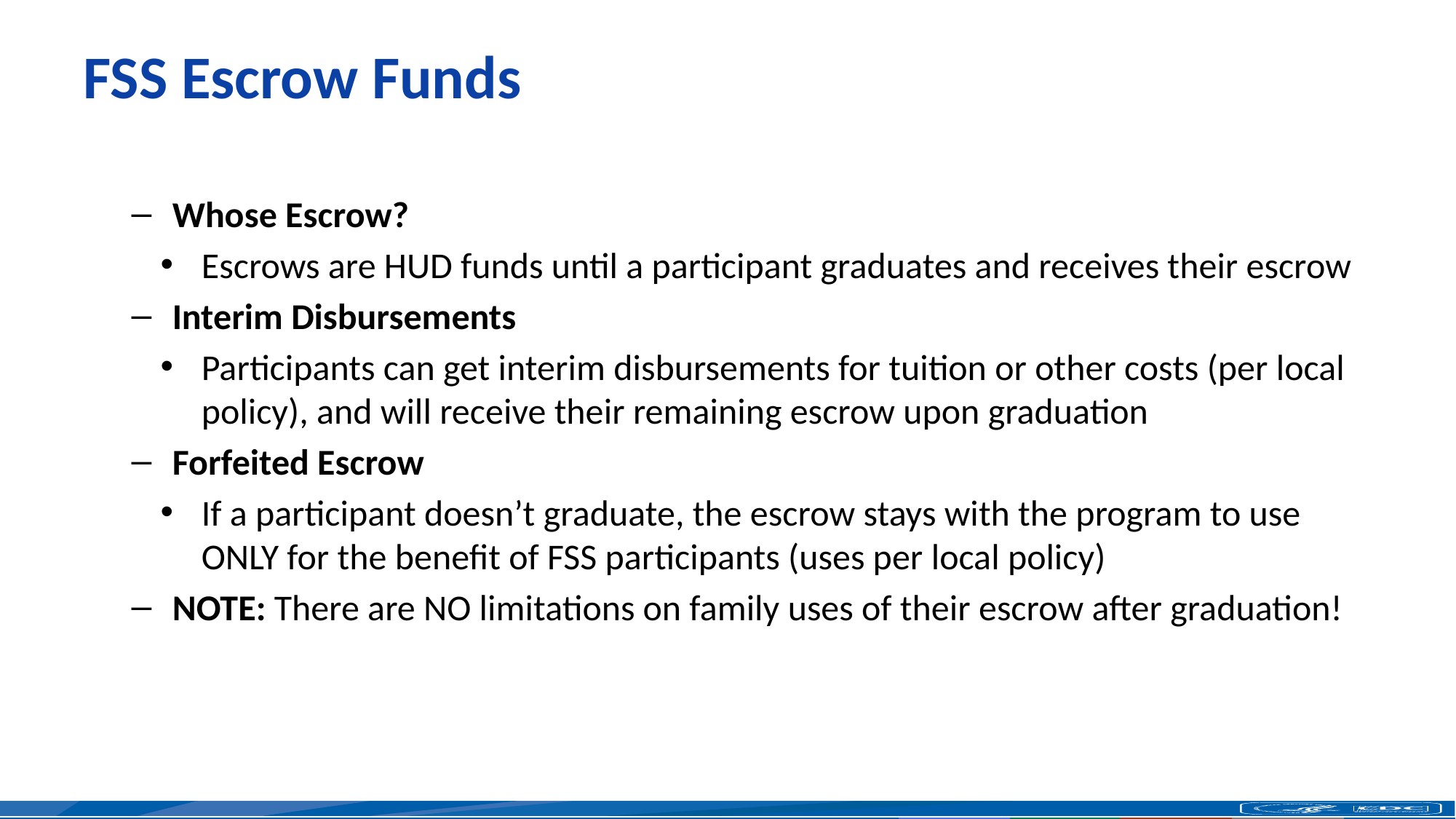

# FSS Escrow Funds
Whose Escrow?
Escrows are HUD funds until a participant graduates and receives their escrow
Interim Disbursements
Participants can get interim disbursements for tuition or other costs (per local policy), and will receive their remaining escrow upon graduation
Forfeited Escrow
If a participant doesn’t graduate, the escrow stays with the program to use ONLY for the benefit of FSS participants (uses per local policy)
NOTE: There are NO limitations on family uses of their escrow after graduation!